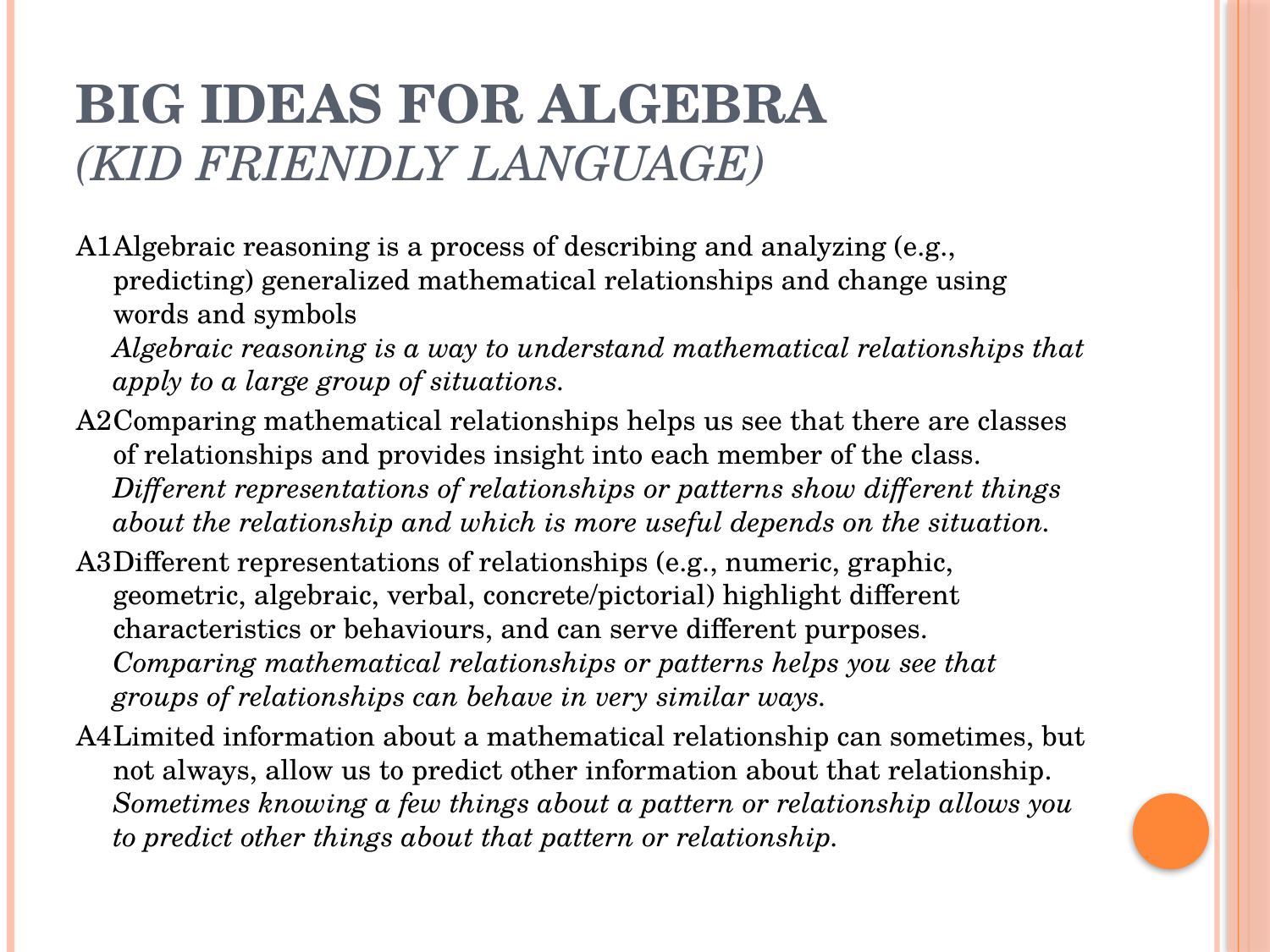

# Big Ideas for Algebra (kid friendly language)
A1	Algebraic reasoning is a process of describing and analyzing (e.g., predicting) generalized mathematical relationships and change using words and symbols
Algebraic reasoning is a way to understand mathematical relationships that apply to a large group of situations.
A2	Comparing mathematical relationships helps us see that there are classes of relationships and provides insight into each member of the class.
Different representations of relationships or patterns show different things about the relationship and which is more useful depends on the situation.
A3	Different representations of relationships (e.g., numeric, graphic, geometric, algebraic, verbal, concrete/pictorial) highlight different characteristics or behaviours, and can serve different purposes.
Comparing mathematical relationships or patterns helps you see that groups of relationships can behave in very similar ways.
A4	Limited information about a mathematical relationship can sometimes, but not always, allow us to predict other information about that relationship.
Sometimes knowing a few things about a pattern or relationship allows you to predict other things about that pattern or relationship.